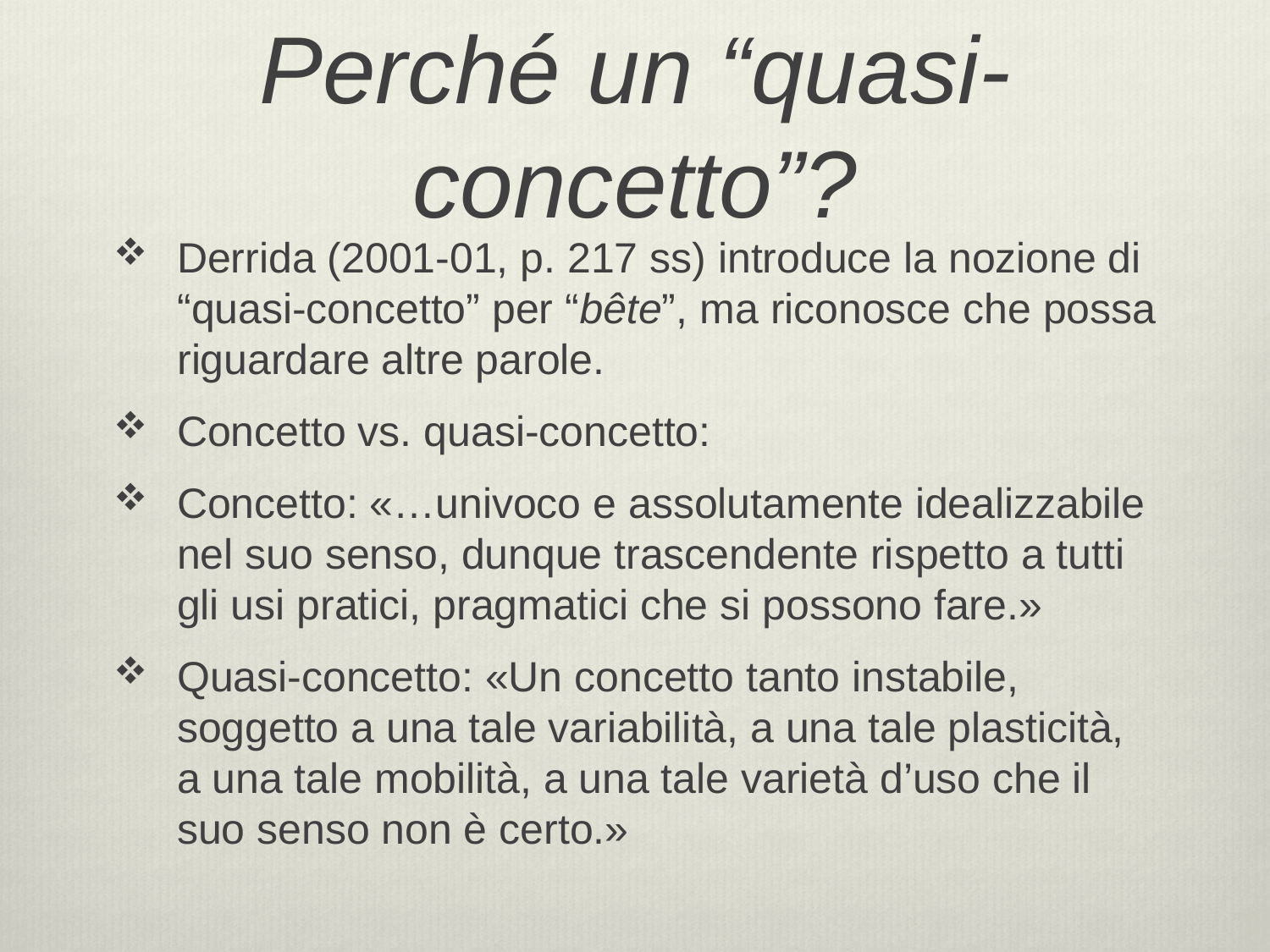

# Perché un “quasi-concetto”?
Derrida (2001-01, p. 217 ss) introduce la nozione di “quasi-concetto” per “bête”, ma riconosce che possa riguardare altre parole.
Concetto vs. quasi-concetto:
Concetto: «…univoco e assolutamente idealizzabile nel suo senso, dunque trascendente rispetto a tutti gli usi pratici, pragmatici che si possono fare.»
Quasi-concetto: «Un concetto tanto instabile, soggetto a una tale variabilità, a una tale plasticità, a una tale mobilità, a una tale varietà d’uso che il suo senso non è certo.»